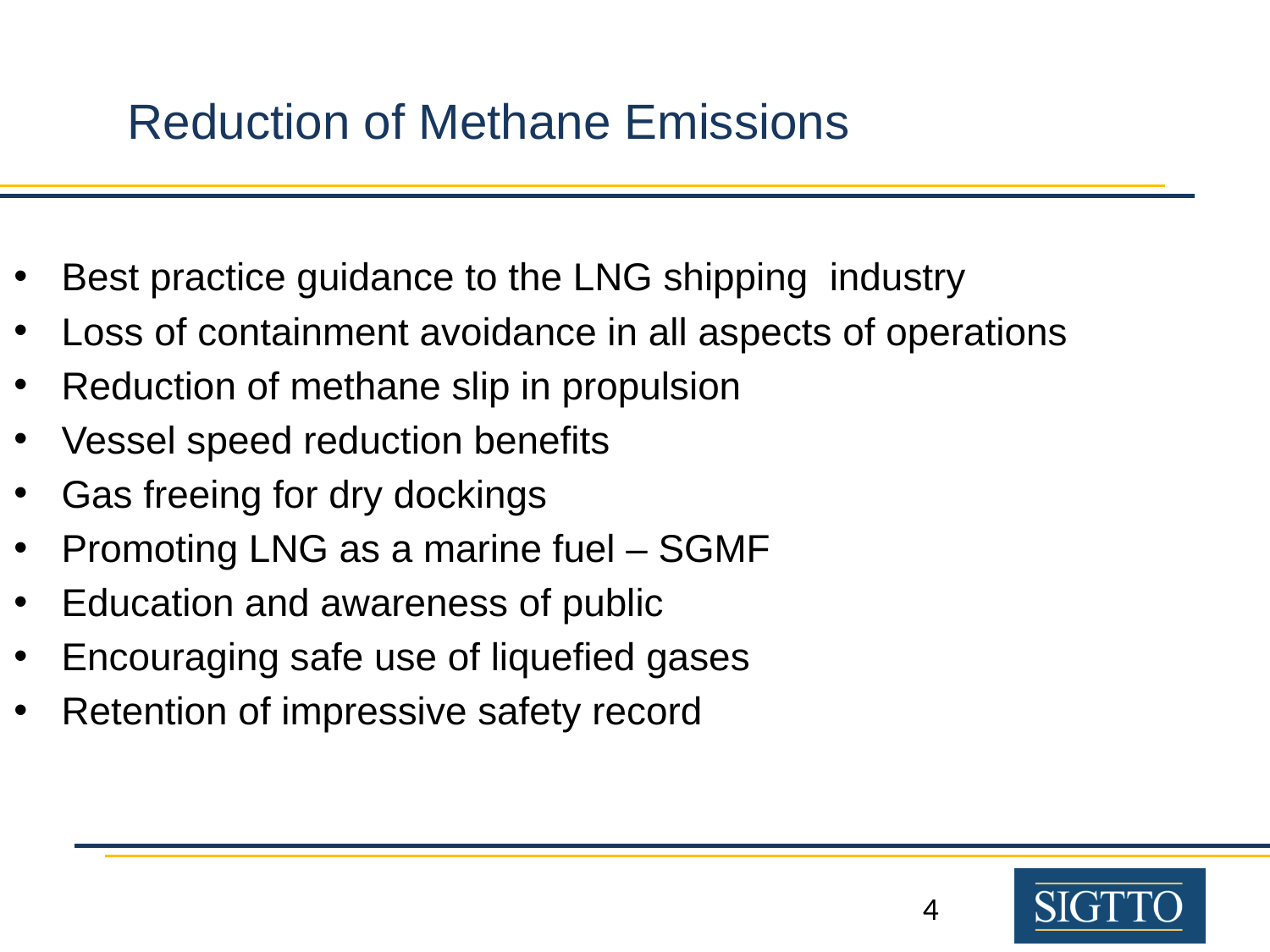

Reduction of Methane Emissions
Best practice guidance to the LNG shipping  industry
Loss of containment avoidance in all aspects of operations
Reduction of methane slip in propulsion
Vessel speed reduction benefits
Gas freeing for dry dockings
Promoting LNG as a marine fuel – SGMF
Education and awareness of public
Encouraging safe use of liquefied gases
Retention of impressive safety record

4